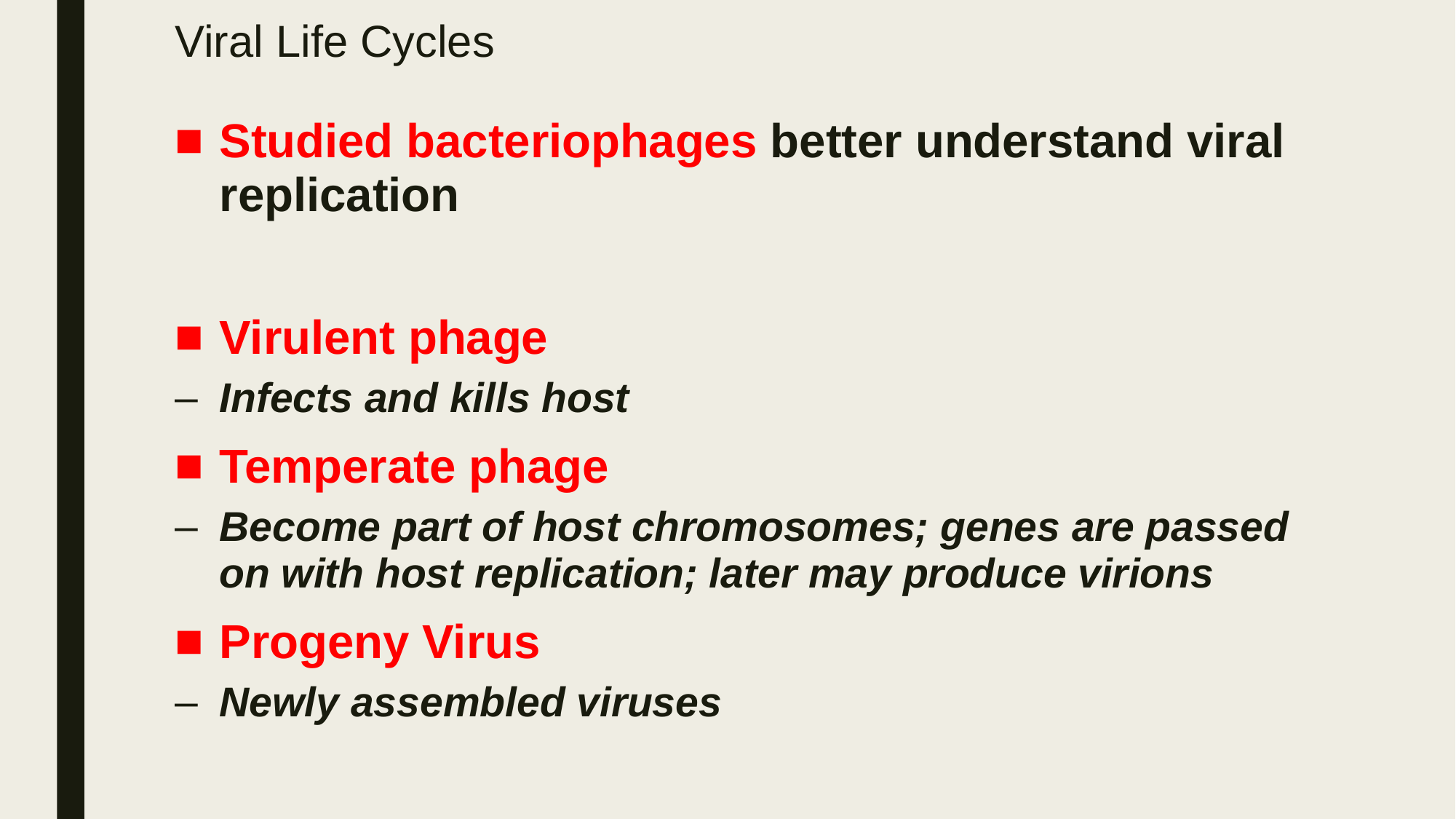

# Viral Life Cycles
Studied bacteriophages better understand viral replication

Virulent phage
Infects and kills host
Temperate phage
Become part of host chromosomes; genes are passed on with host replication; later may produce virions
Progeny Virus
Newly assembled viruses